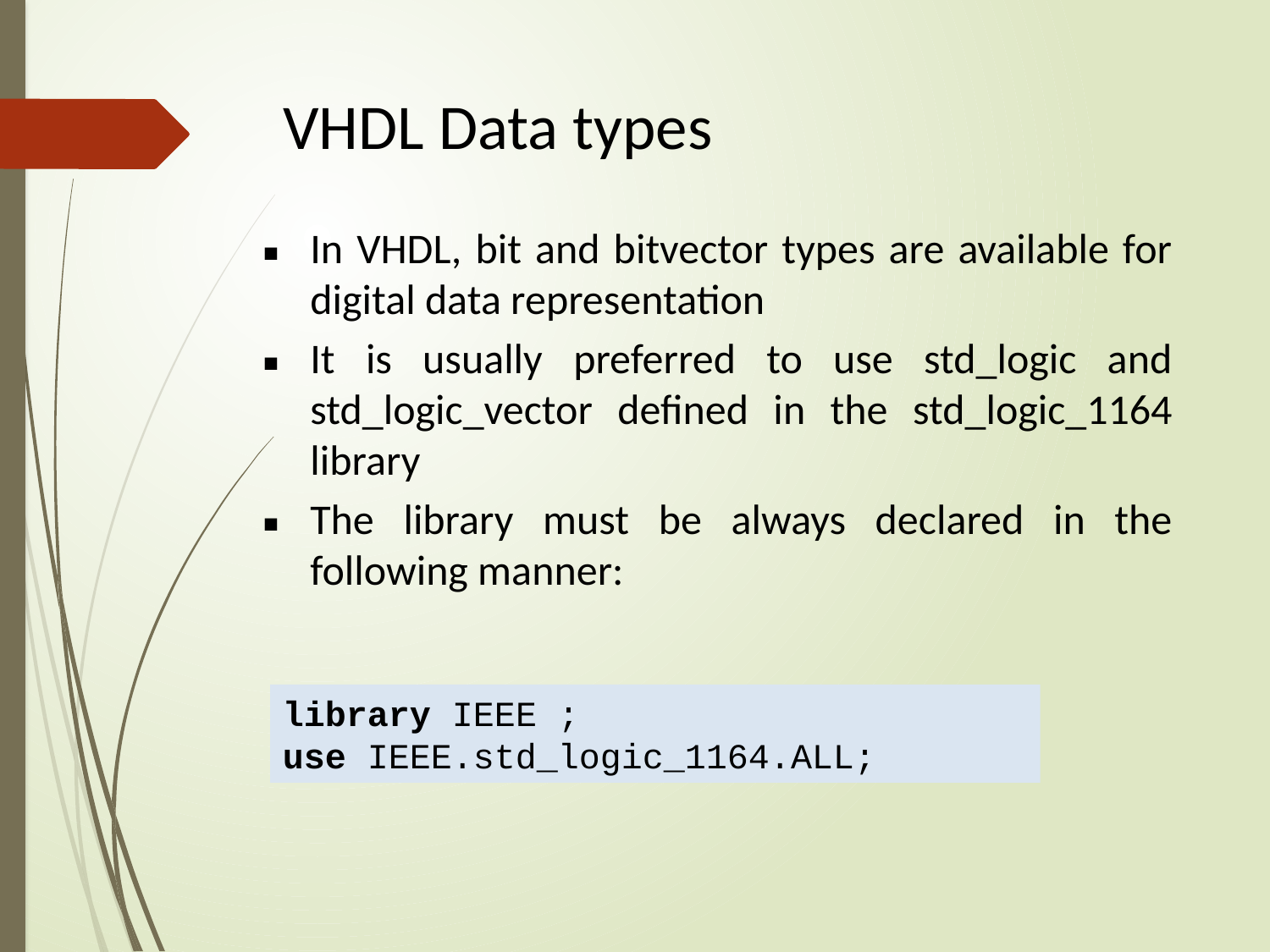

# VHDL Data types
In VHDL, bit and bitvector types are available for digital data representation
It is usually preferred to use std_logic and std_logic_vector defined in the std_logic_1164 library
The library must be always declared in the following manner:
library IEEE ;
use IEEE.std_logic_1164.ALL;